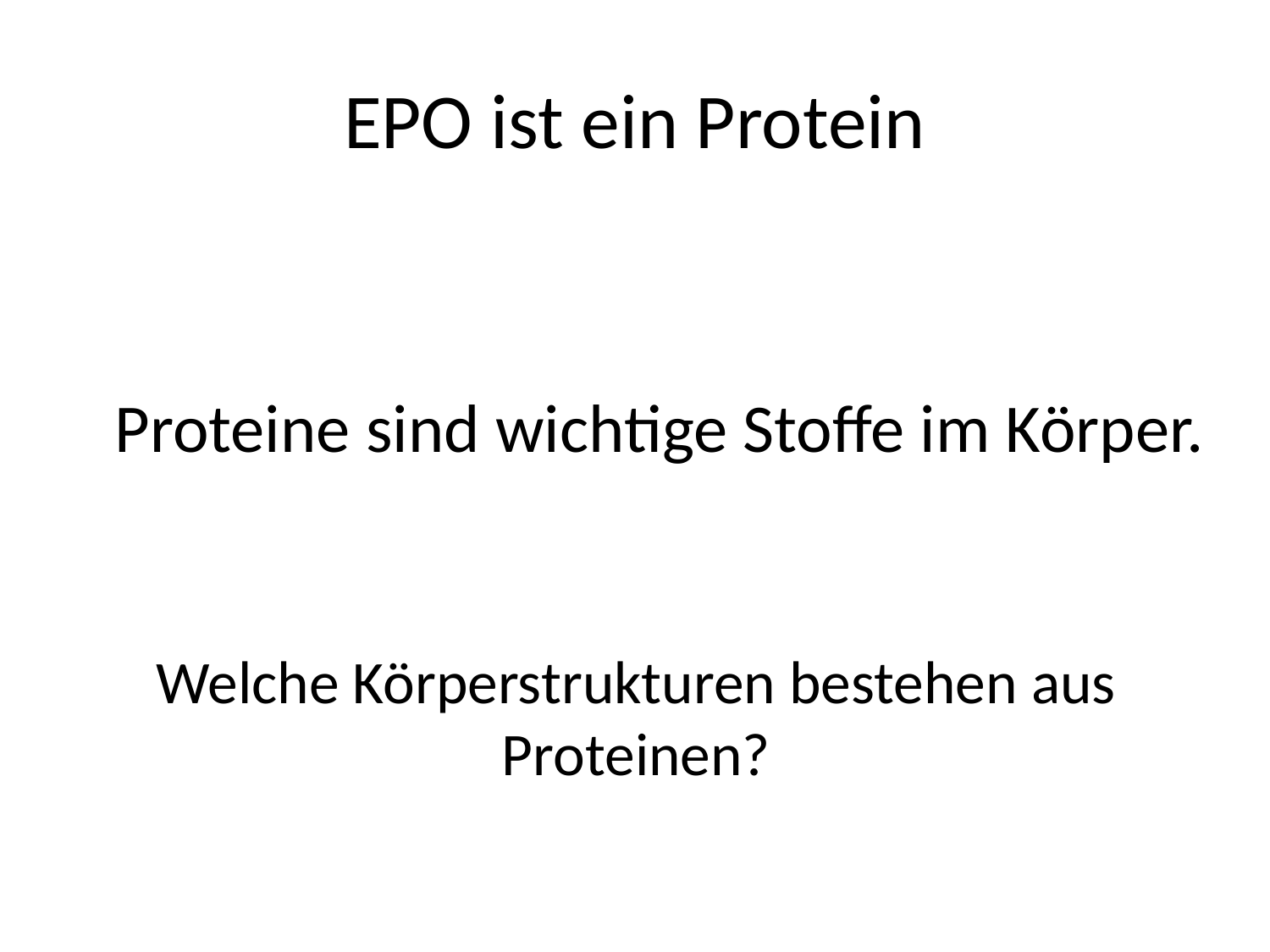

# EPO ist ein Protein
Proteine sind wichtige Stoffe im Körper.
Welche Körperstrukturen bestehen aus Proteinen?